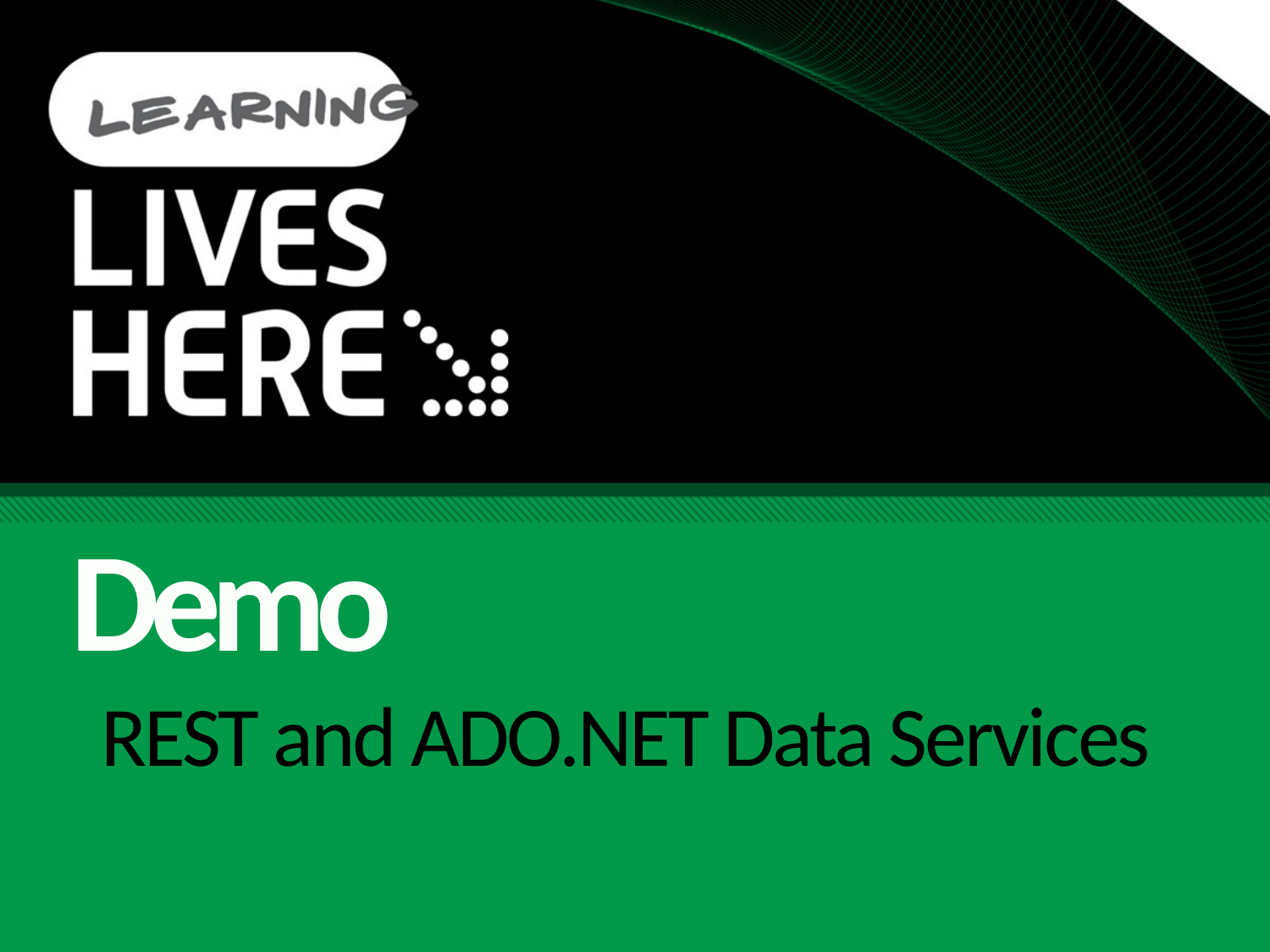

Demo
# REST and ADO.NET Data Services